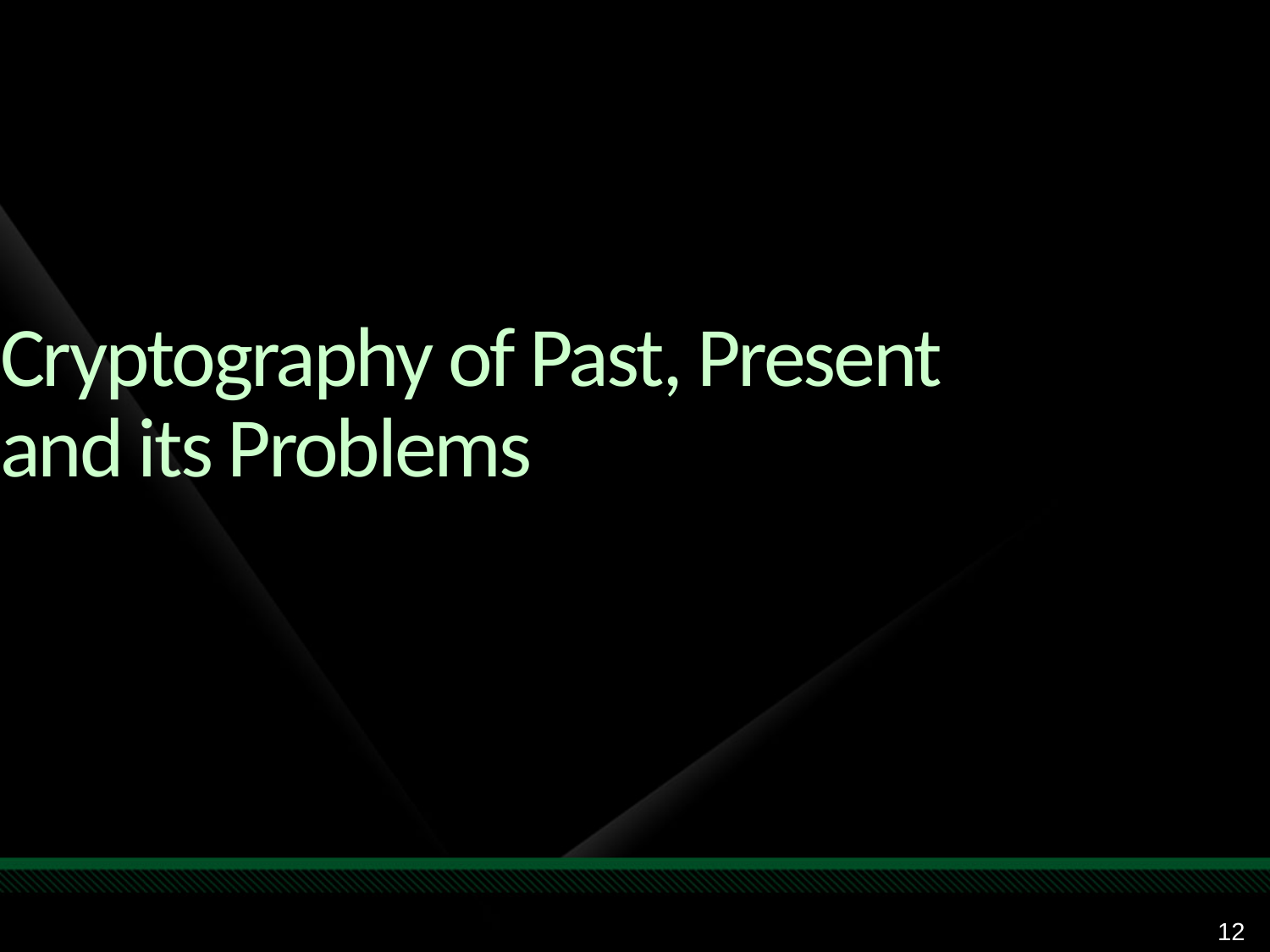

Cryptography of Past, Present and its Problems